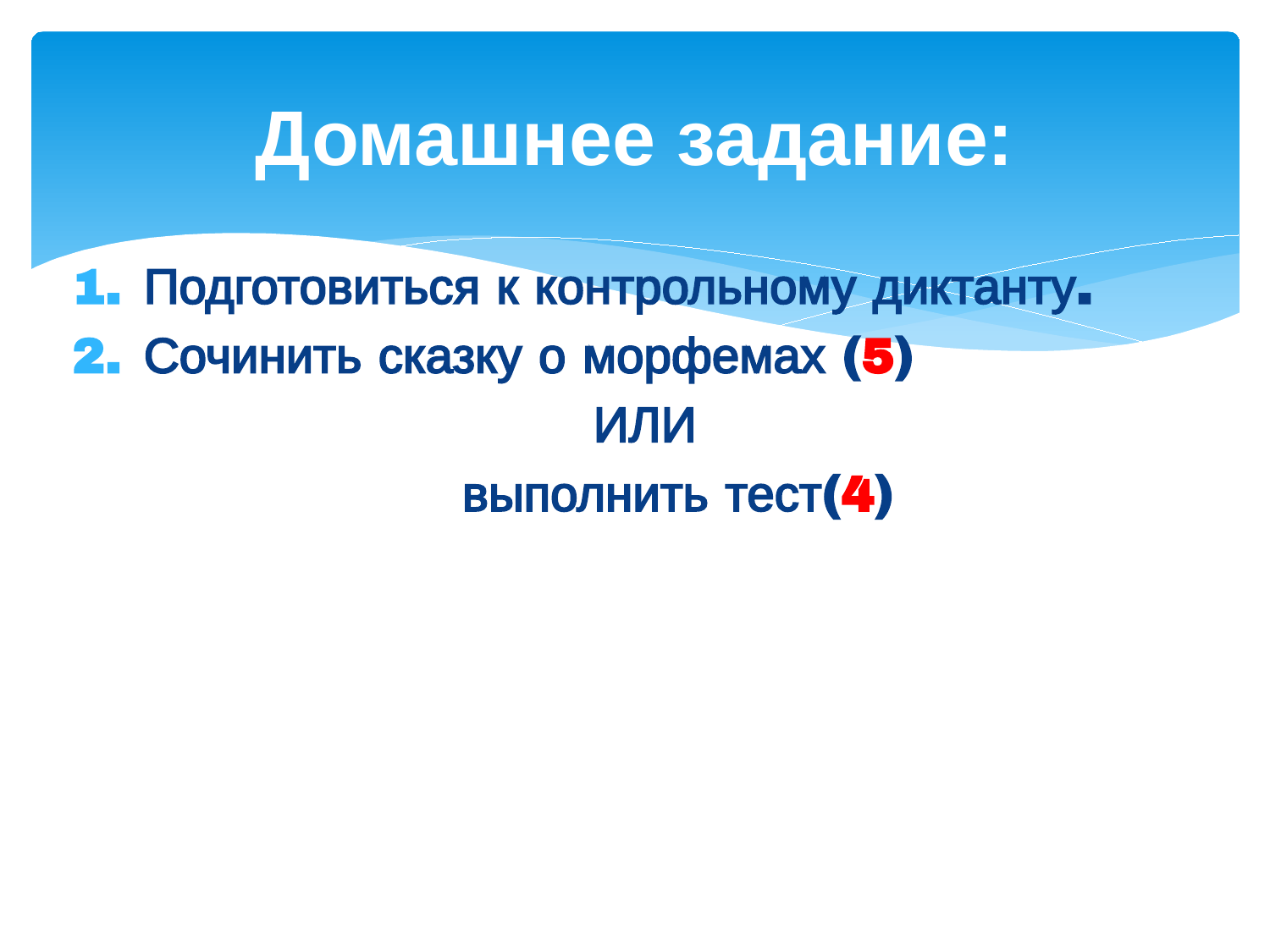

# Домашнее задание:
Подготовиться к контрольному диктанту.
Сочинить сказку о морфемах (5)
ИЛИ
    выполнить тест(4)